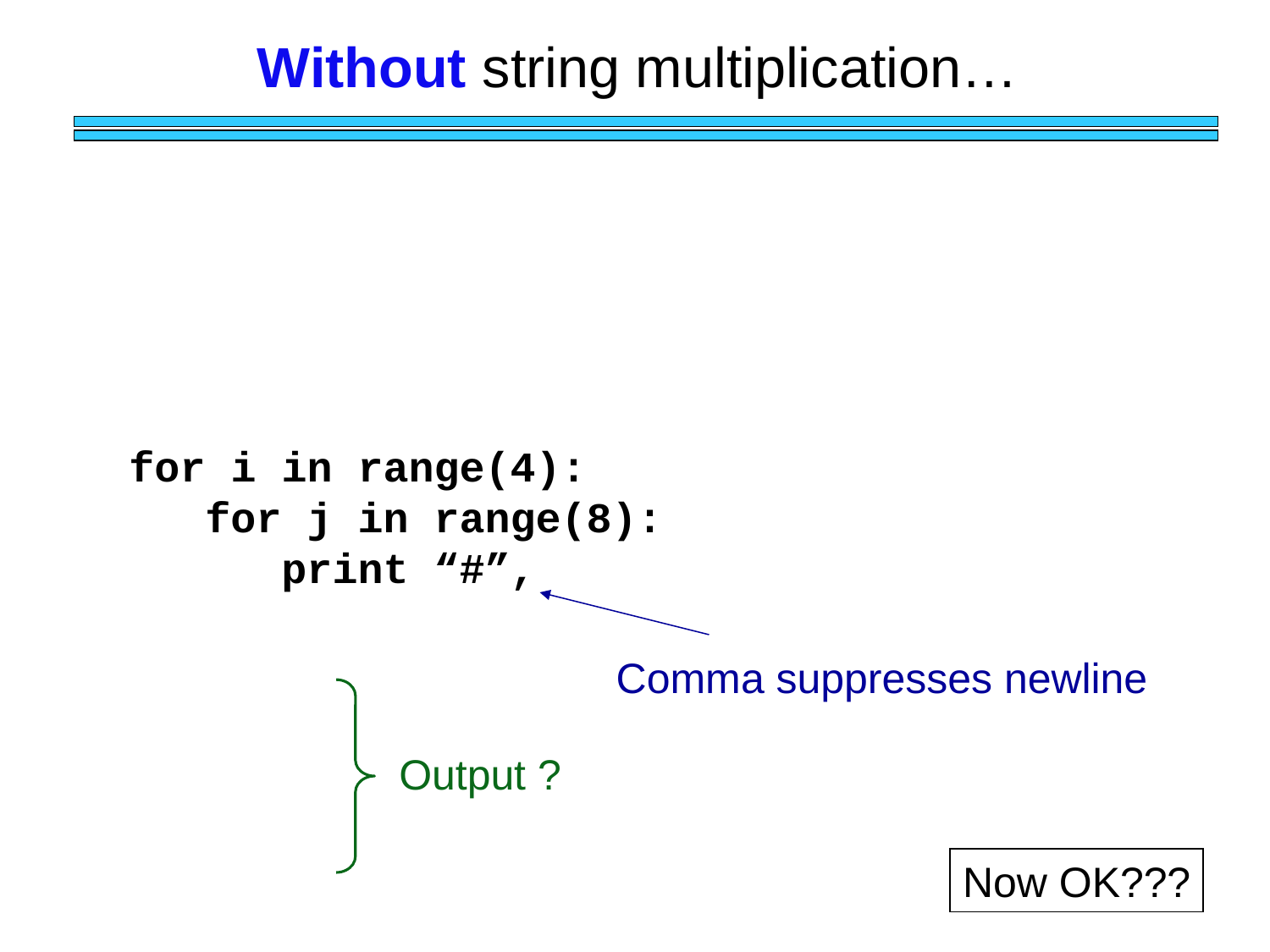

# Without string multiplication…

for i in range(4):
   for j in range(8):
      print “#”,

Comma suppresses newline

Output ?
Now OK???